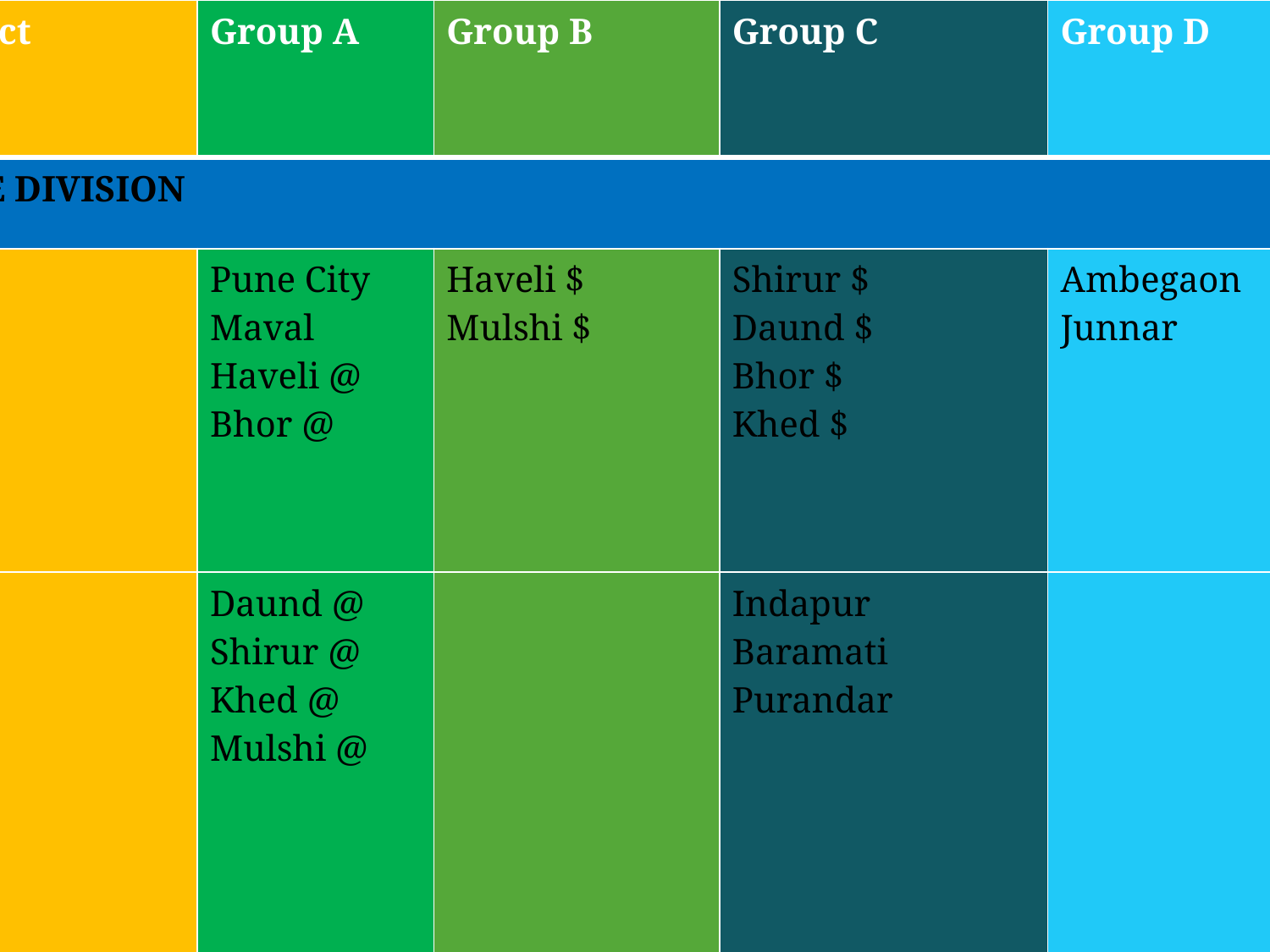

| District | Group A | Group B | Group C | Group D | Group D |
| --- | --- | --- | --- | --- | --- |
| PUNE DIVISION |  |  |  |  |  |
| Pune | Pune City Maval Haveli @ Bhor @ | Haveli $ Mulshi $ | Shirur $ Daund $ Bhor $ Khed $ | Ambegaon Junnar | Velhe |
|  | Daund @ Shirur @ Khed @ Mulshi @ |  | Indapur Baramati Purandar |  |  |